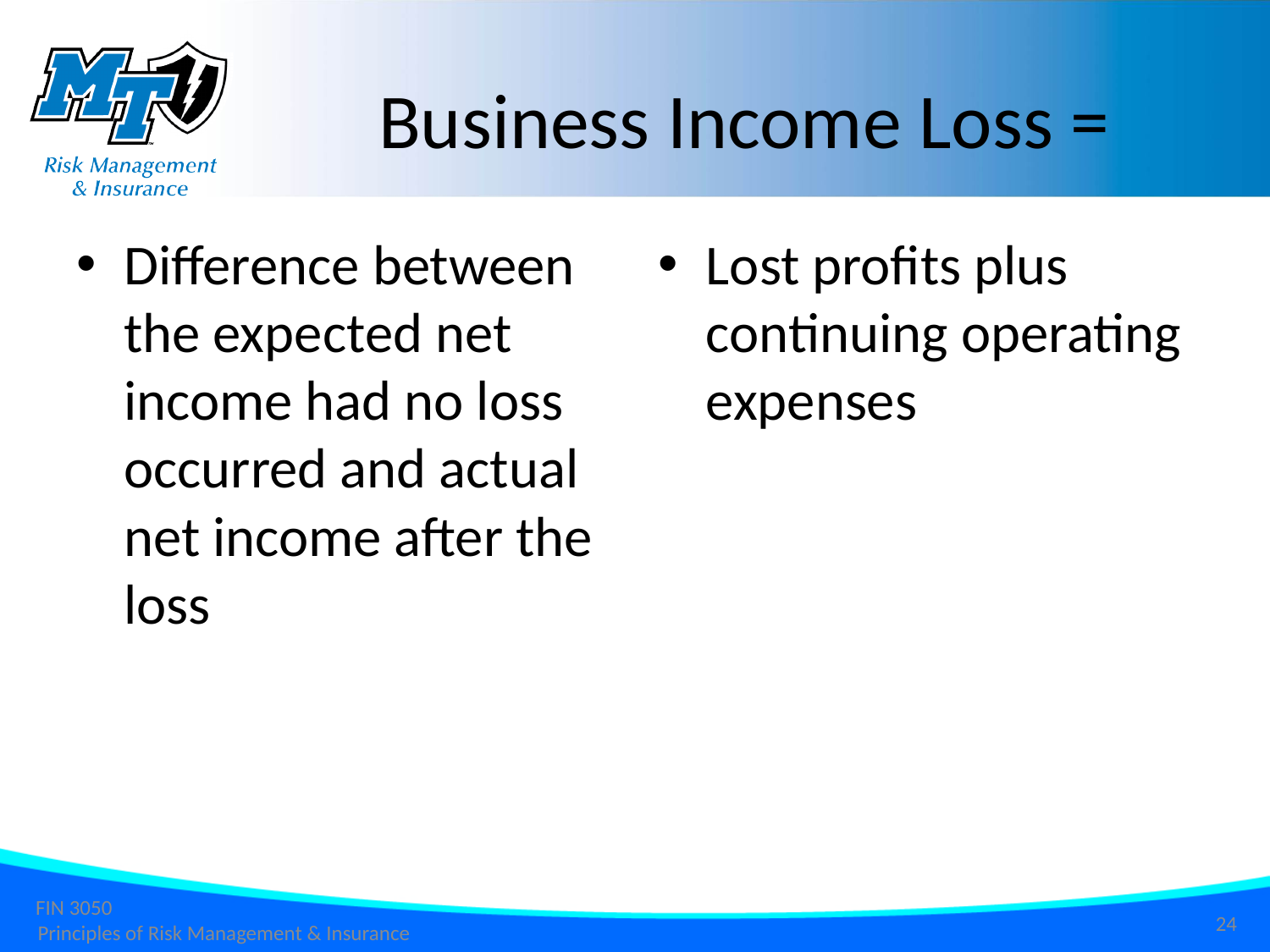

# Business Income Loss =
Difference between the expected net income had no loss occurred and actual net income after the loss
Lost profits plus continuing operating expenses
24